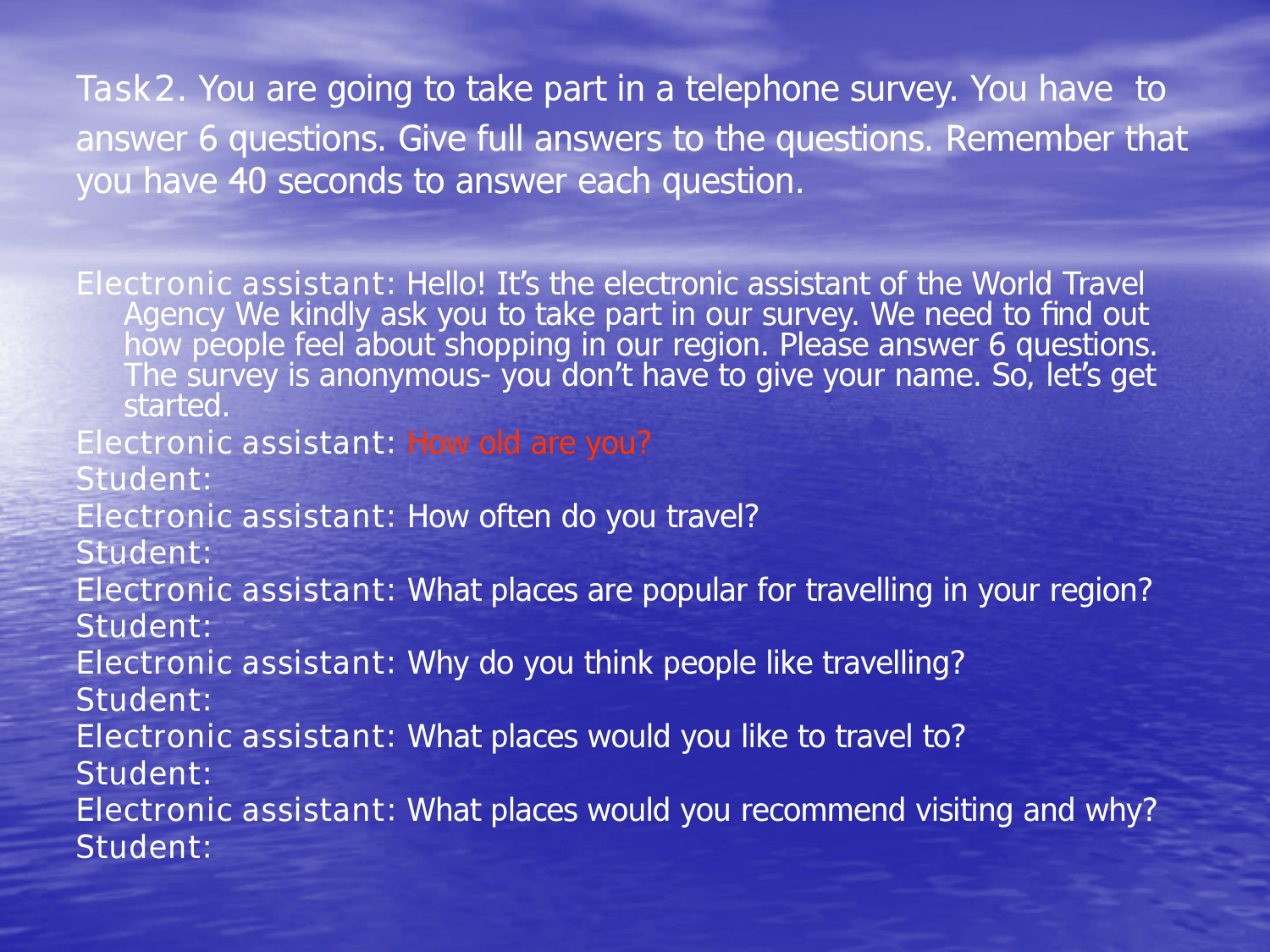

# Task2. You are going to take part in a telephone survey. You have to answer 6 questions. Give full answers to the questions. Remember that you have 40 seconds to answer each question.
Electronic assistant: Hello! It’s the electronic assistant of the World Travel Agency We kindly ask you to take part in our survey. We need to find out how people feel about shopping in our region. Please answer 6 questions. The survey is anonymous- you don’t have to give your name. So, let’s get started.
Electronic assistant: How old are you?
Student:
Electronic assistant: How often do you travel?
Student:
Electronic assistant: What places are popular for travelling in your region?
Student:
Electronic assistant: Why do you think people like travelling?
Student:
Electronic assistant: What places would you like to travel to?
Student:
Electronic assistant: What places would you recommend visiting and why?
Student: